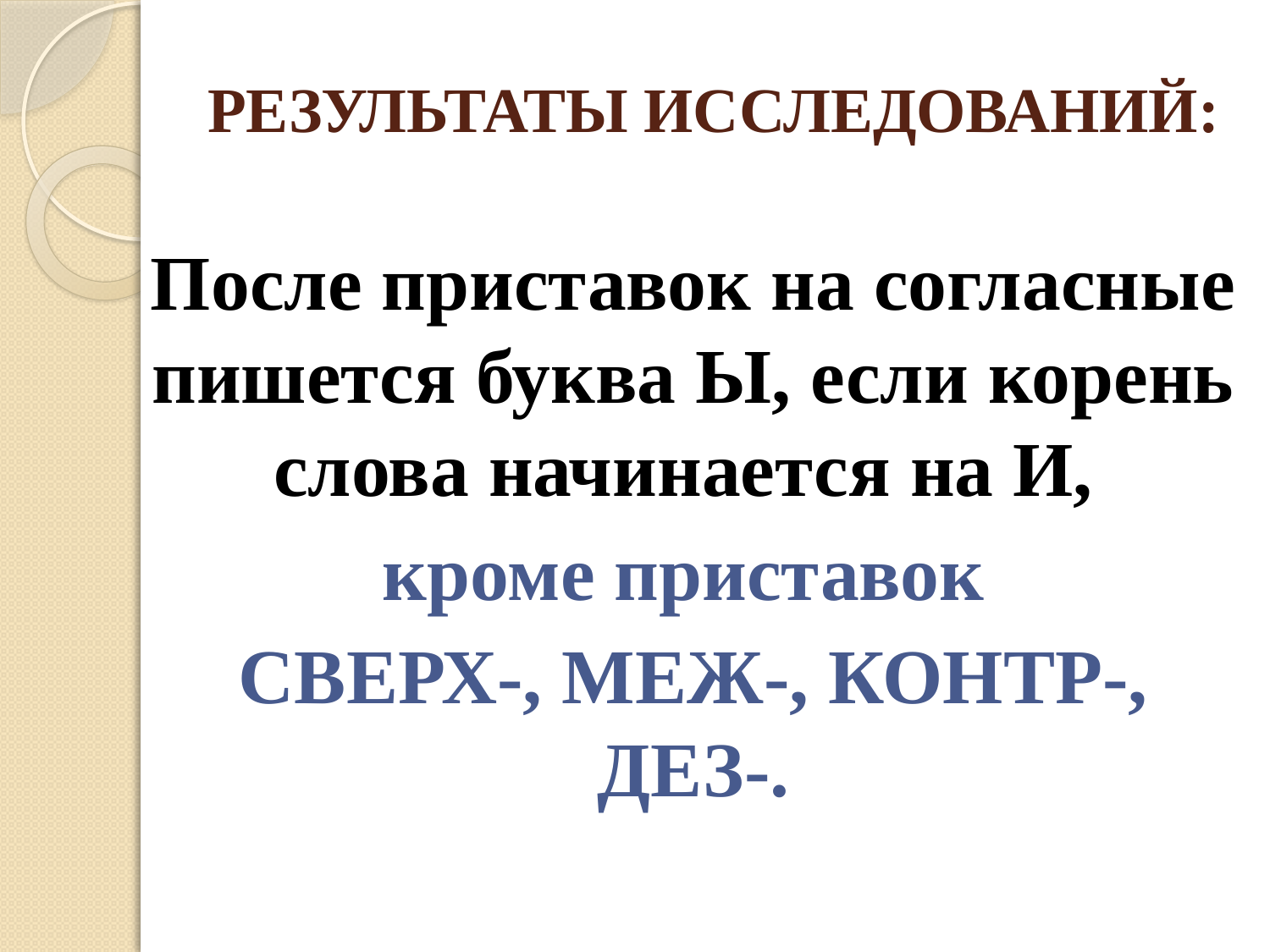

# РЕЗУЛЬТАТЫ ИССЛЕДОВАНИЙ:
После приставок на согласные пишется буква Ы, если корень слова начинается на И,
кроме приставок
СВЕРХ-, МЕЖ-, КОНТР-, ДЕЗ-.